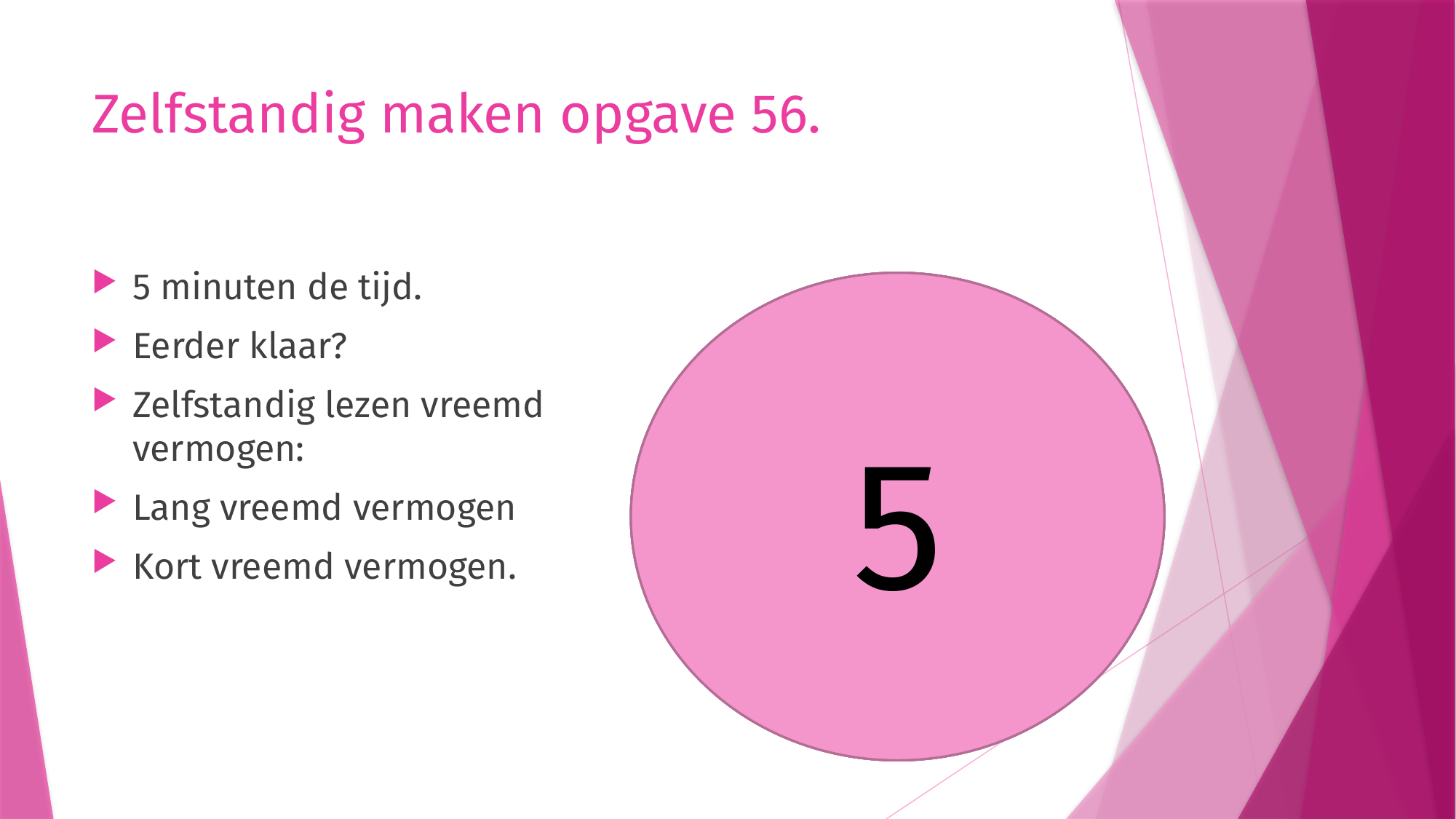

# Zelfstandig maken opgave 56.
5 minuten de tijd.
Eerder klaar?
Zelfstandig lezen vreemd vermogen:
Lang vreemd vermogen
Kort vreemd vermogen.

5
4
3
1
2